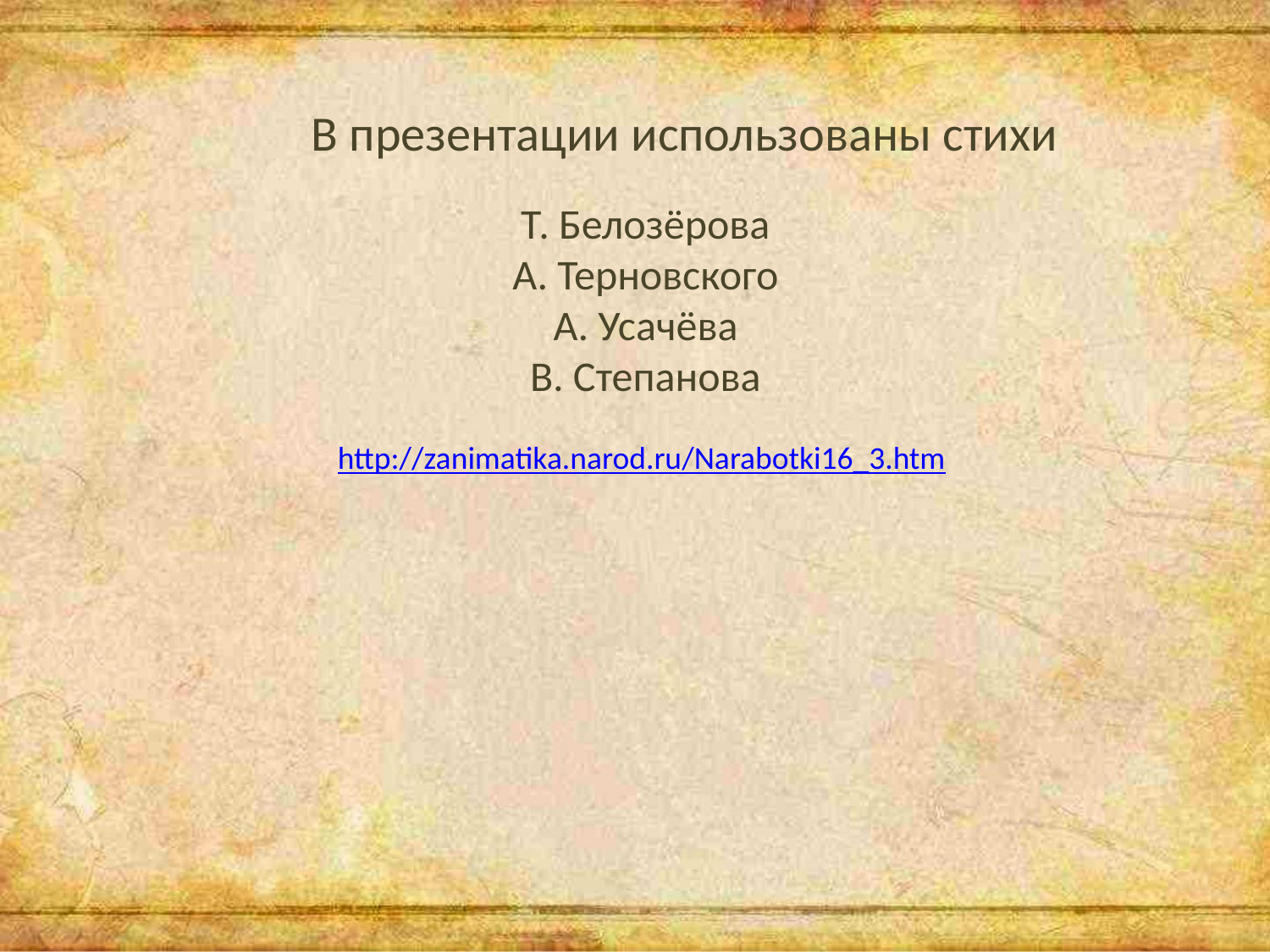

В презентации использованы стихи
Т. Белозёрова
А. Терновского
А. Усачёва
В. Степанова
http://zanimatika.narod.ru/Narabotki16_3.htm